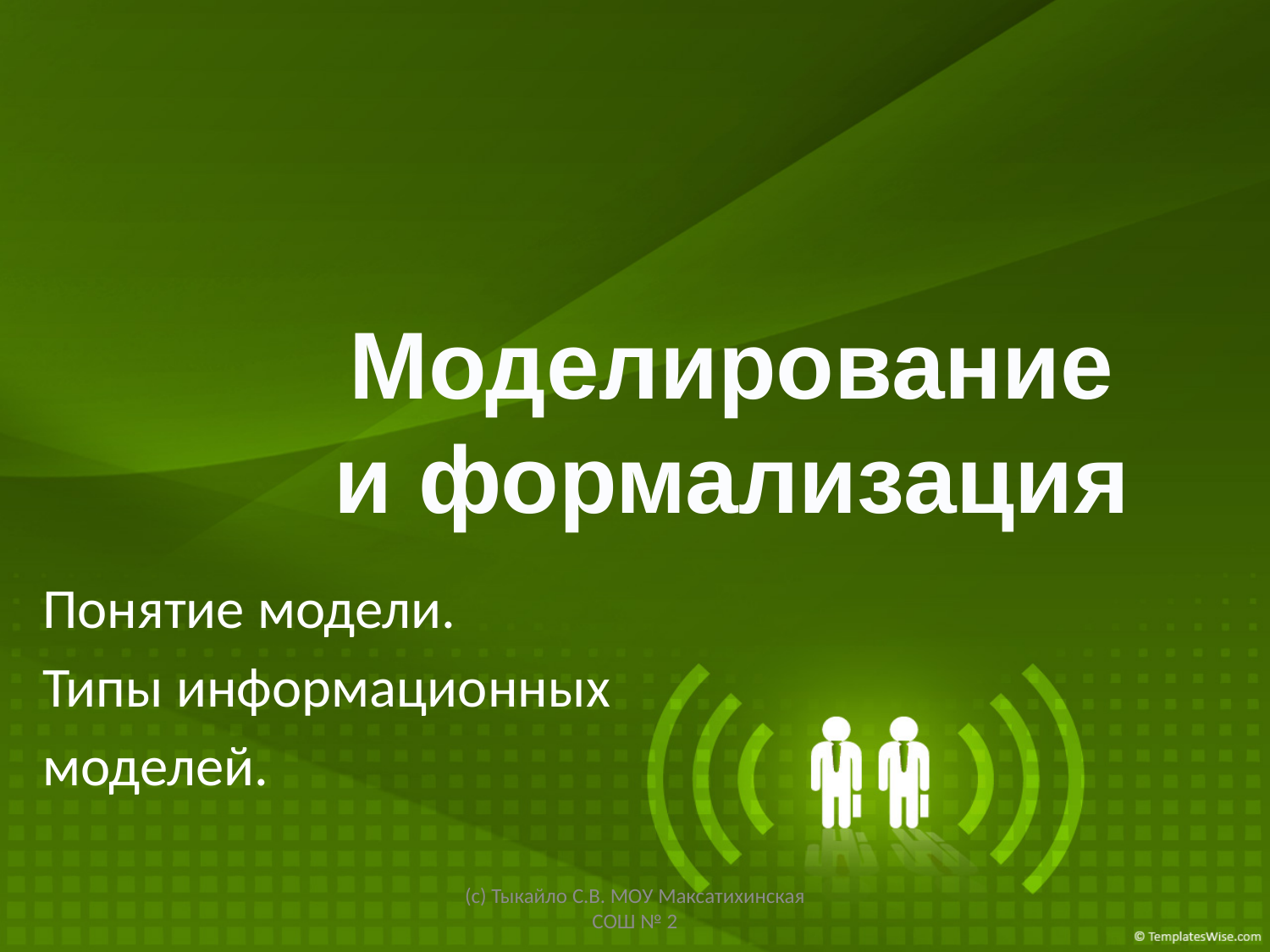

Моделирование
и формализация
Понятие модели.
Типы информационных
моделей.
(с) Тыкайло С.В. МОУ Максатихинская СОШ № 2